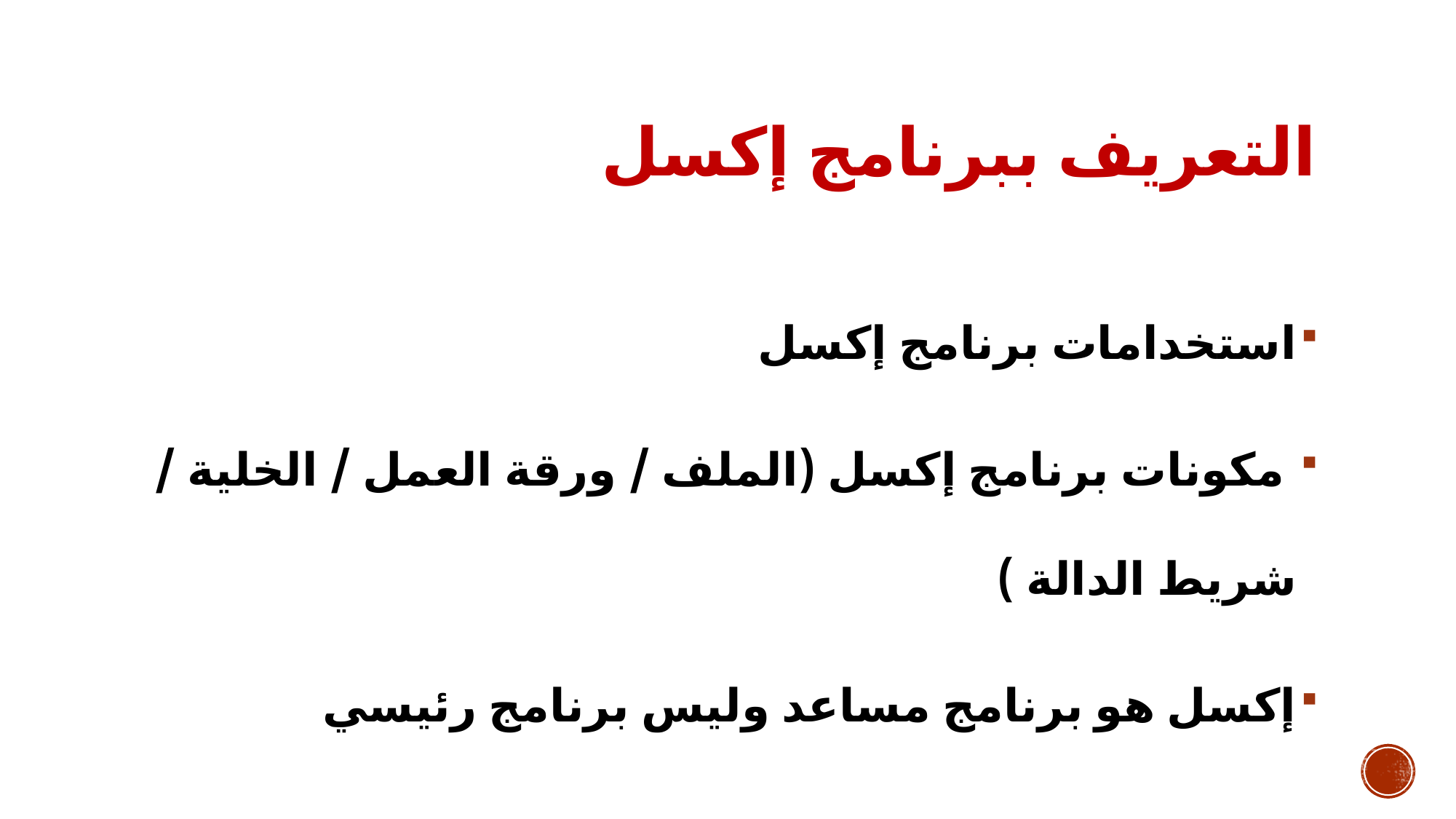

# التعريف ببرنامج إكسل
استخدامات برنامج إكسل
 مكونات برنامج إكسل (الملف / ورقة العمل / الخلية / شريط الدالة )
إكسل هو برنامج مساعد وليس برنامج رئيسي